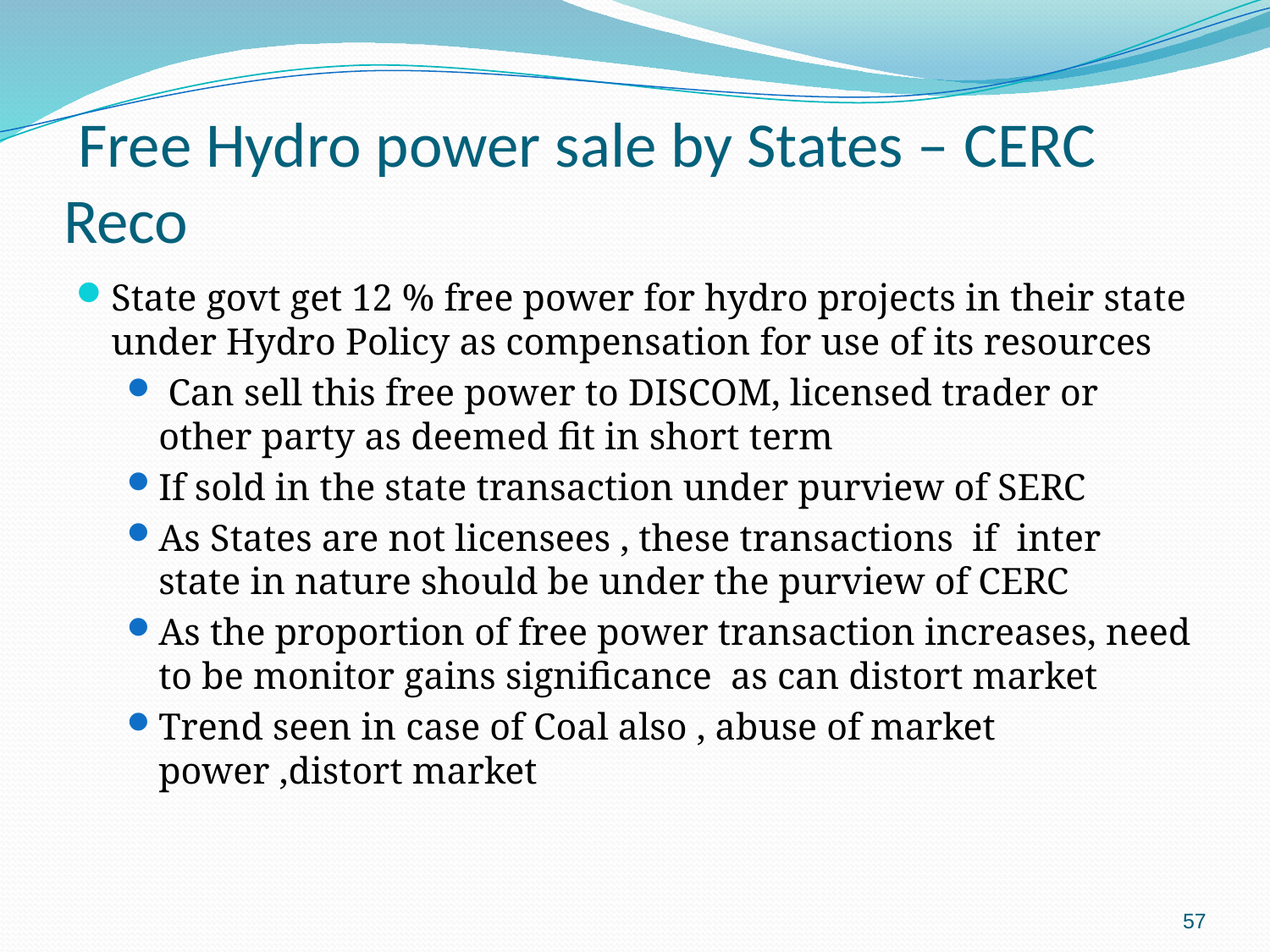

# Free Hydro power sale by States – CERC Reco
State govt get 12 % free power for hydro projects in their state under Hydro Policy as compensation for use of its resources
 Can sell this free power to DISCOM, licensed trader or other party as deemed fit in short term
If sold in the state transaction under purview of SERC
As States are not licensees , these transactions  if  inter state in nature should be under the purview of CERC
As the proportion of free power transaction increases, need to be monitor gains significance  as can distort market
Trend seen in case of Coal also , abuse of market power ,distort market
57